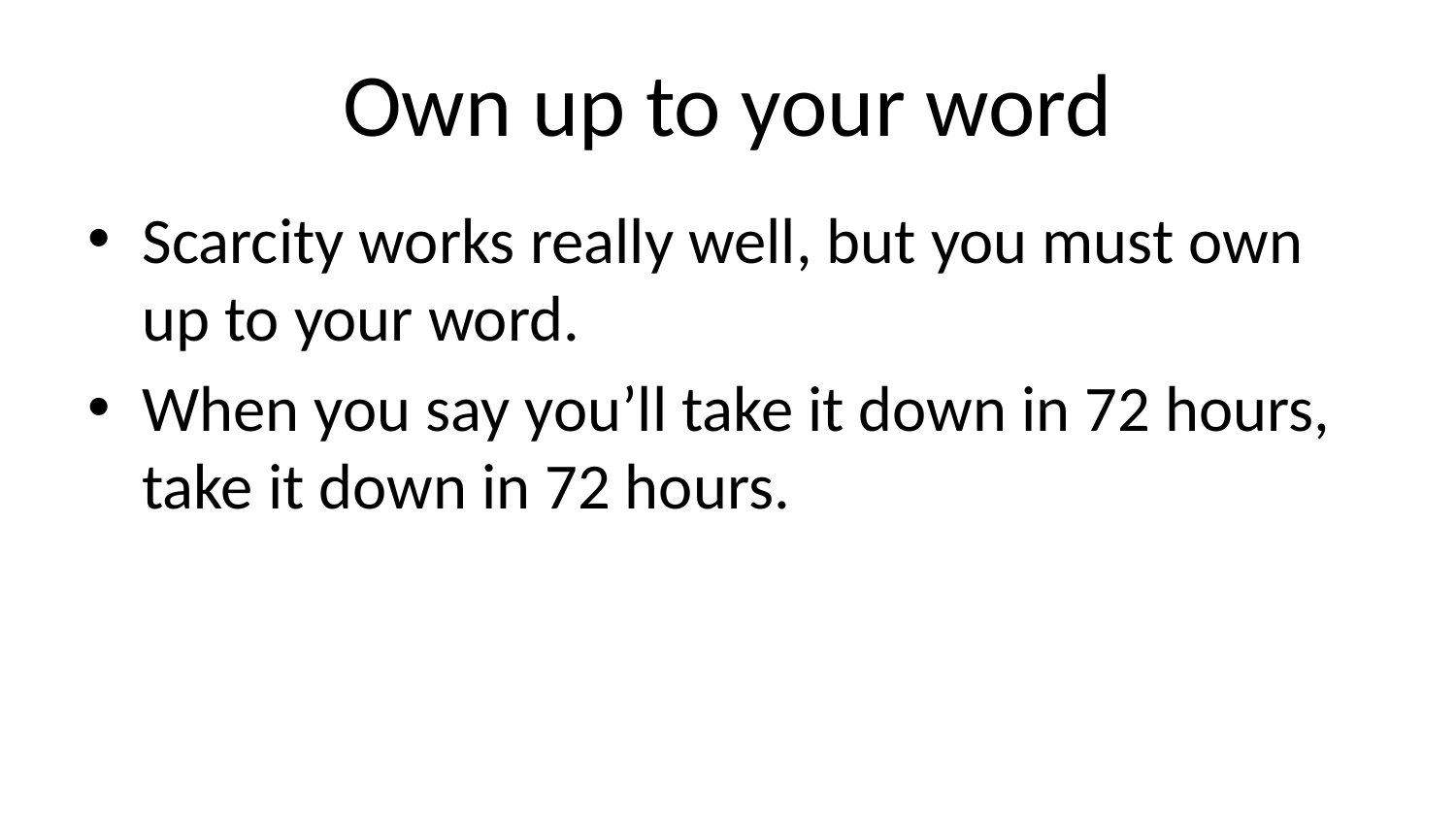

# Own up to your word
Scarcity works really well, but you must own up to your word.
When you say you’ll take it down in 72 hours, take it down in 72 hours.